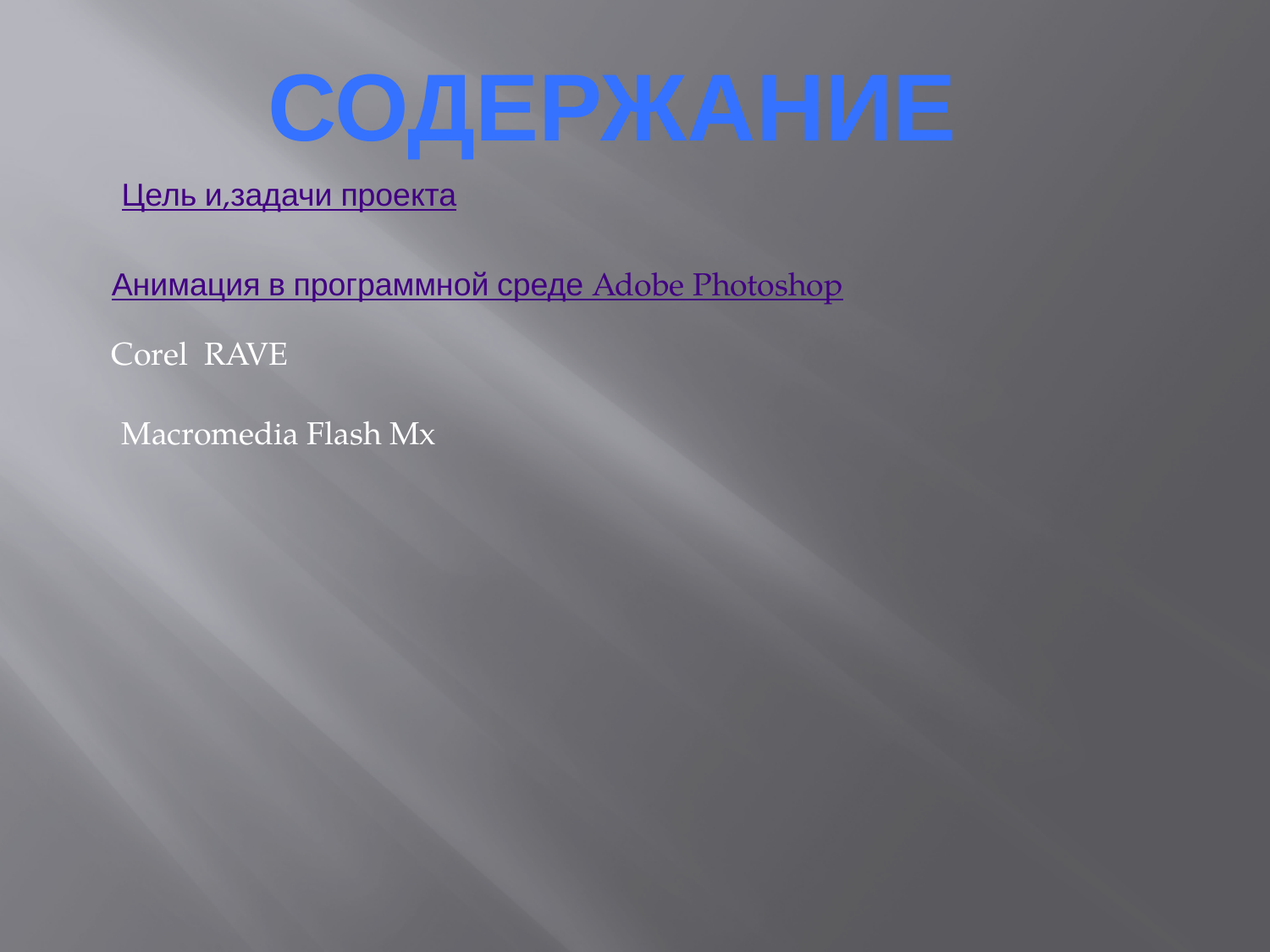

содержание
Цель и,задачи проекта
Анимация в программной среде Adobe Photoshop

Corel  RAVE
Macromedia Flash Mx